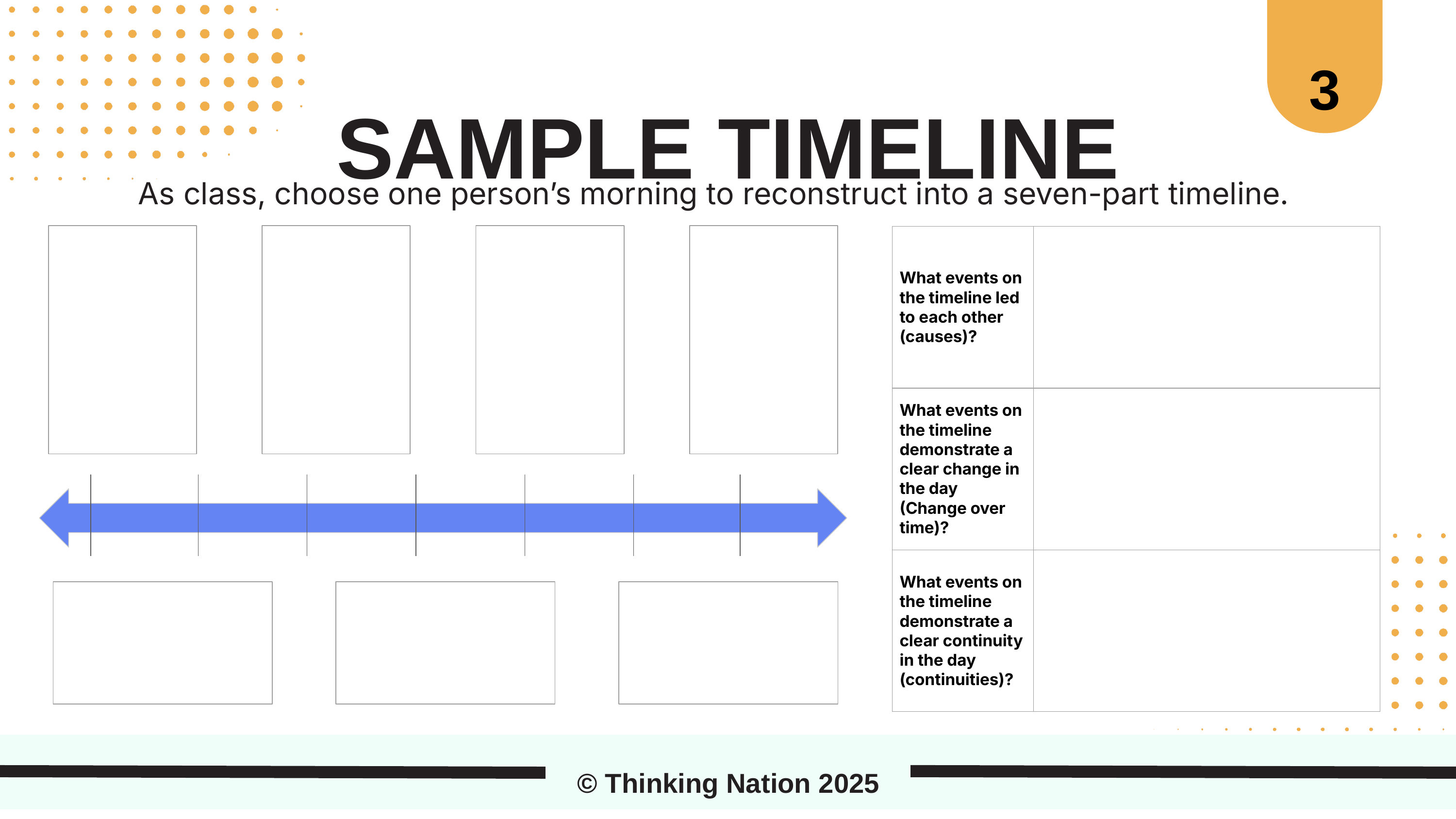

3
SAMPLE TIMELINE
As class, choose one person’s morning to reconstruct into a seven-part timeline.

| What events on the timeline led to each other (causes)? |  |
| --- | --- |
| What events on the timeline demonstrate a clear change in the day (Change over time)? |  |
| What events on the timeline demonstrate a clear continuity in the day (continuities)? |  |

© Thinking Nation 2025